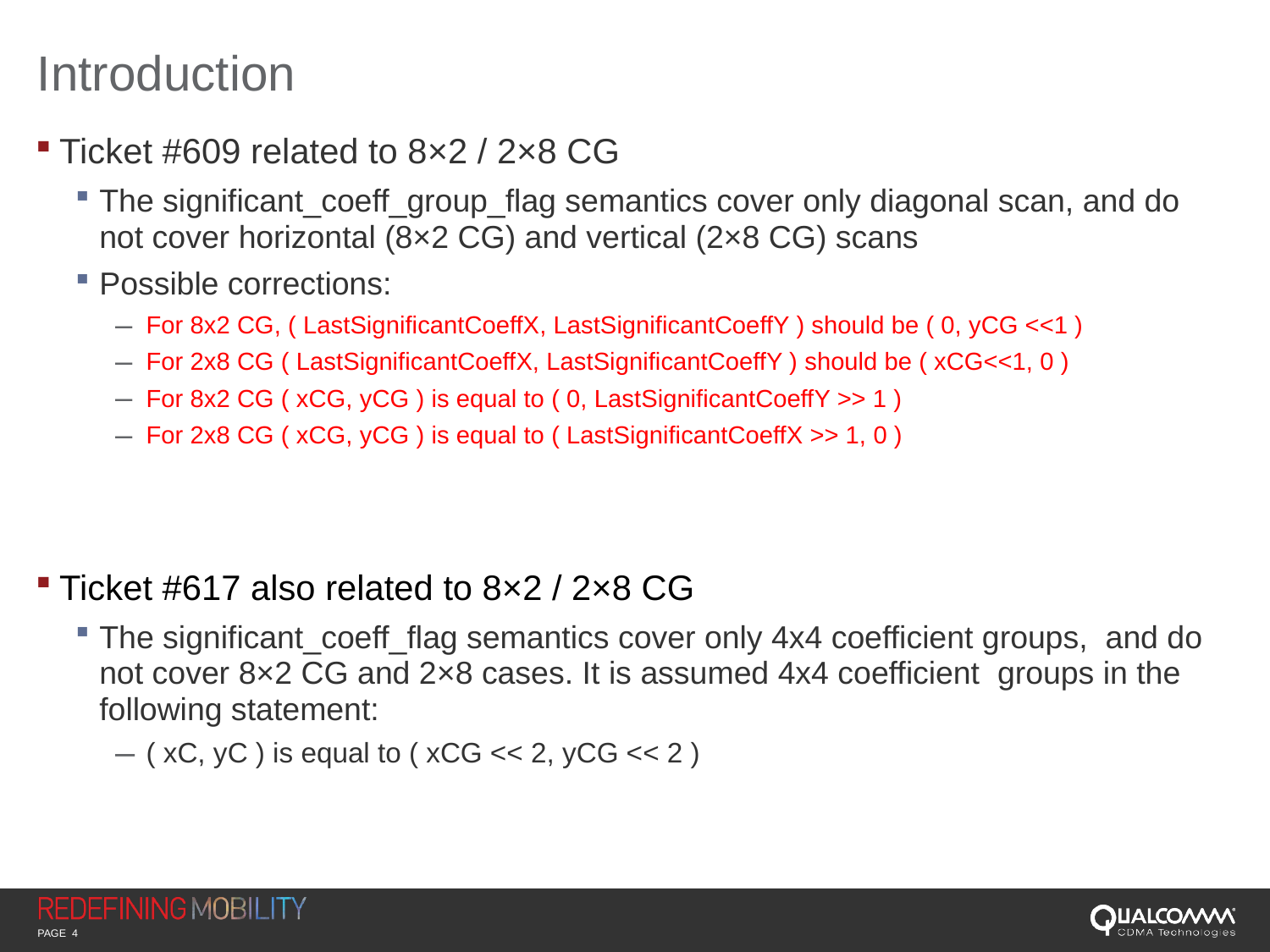

# Introduction
Ticket #609 related to 8×2 / 2×8 CG
The significant_coeff_group_flag semantics cover only diagonal scan, and do not cover horizontal (8×2 CG) and vertical (2×8 CG) scans
Possible corrections:
For 8x2 CG, ( LastSignificantCoeffX, LastSignificantCoeffY ) should be ( 0, yCG <<1 )
For 2x8 CG ( LastSignificantCoeffX, LastSignificantCoeffY ) should be ( xCG<<1, 0 )
For 8x2 CG ( xCG, yCG ) is equal to ( 0, LastSignificantCoeffY >> 1 )
For 2x8 CG ( xCG, yCG ) is equal to ( LastSignificantCoeffX >> 1, 0 )

Ticket #617 also related to 8×2 / 2×8 CG
The significant_coeff_flag semantics cover only 4x4 coefficient groups,  and do not cover 8×2 CG and 2×8 cases. It is assumed 4x4 coefficient  groups in the following statement:
( xC, yC ) is equal to ( xCG << 2, yCG << 2 )